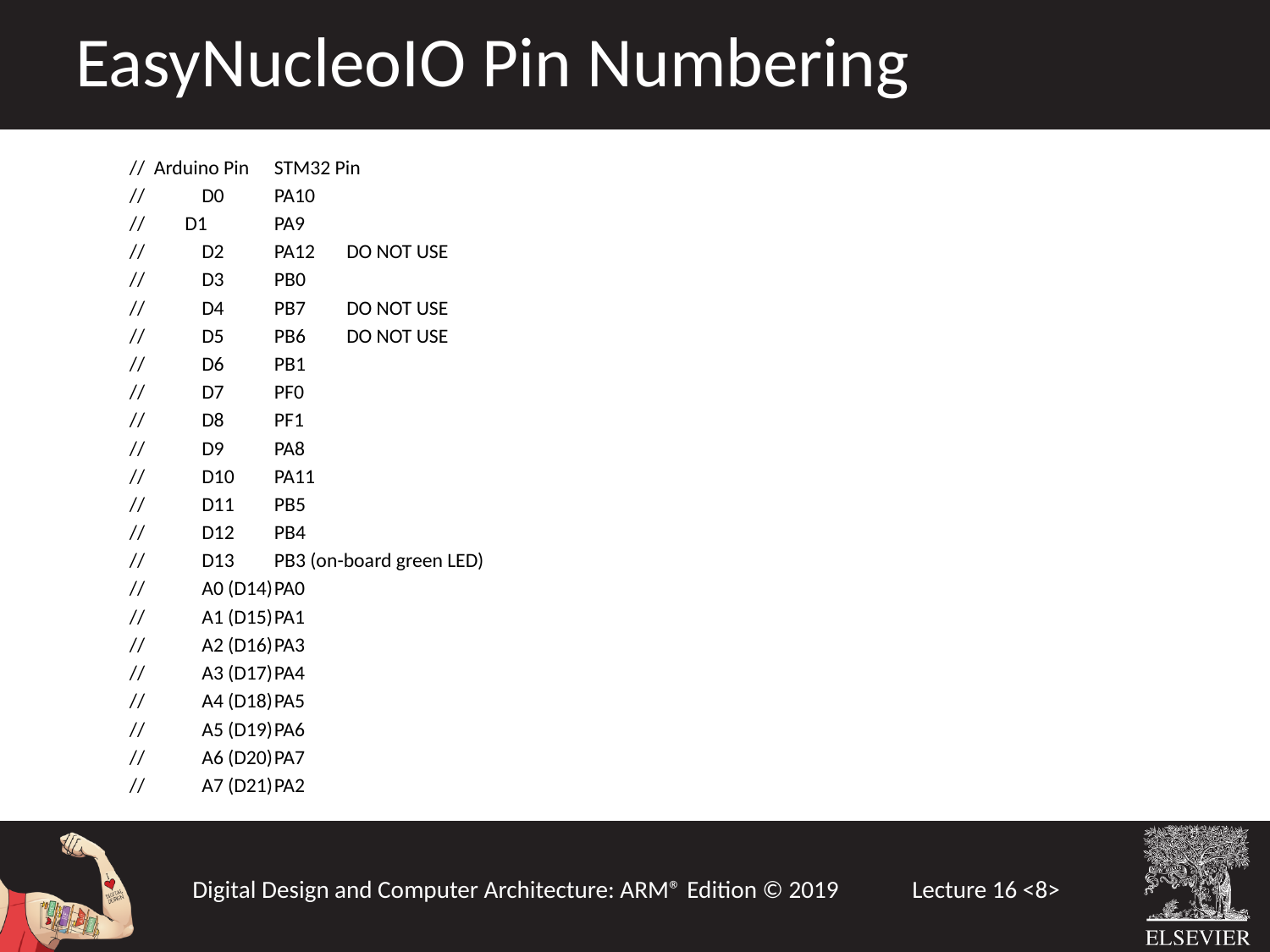

EasyNucleoIO Pin Numbering
//  Arduino Pin  	STM32 Pin
//	D0	PA10
//         D1	PA9
//	D2	PA12	DO NOT USE
//	D3	PB0
//	D4	PB7	DO NOT USE
//	D5	PB6	DO NOT USE
//	D6	PB1
//	D7	PF0
//	D8	PF1
//	D9	PA8
//	D10	PA11
//	D11	PB5
//	D12	PB4
//	D13	PB3 (on-board green LED)
//	A0 (D14)	PA0
//	A1 (D15)	PA1
//	A2 (D16)	PA3
//	A3 (D17)	PA4
//	A4 (D18)	PA5
//	A5 (D19)	PA6
//	A6 (D20)	PA7
//	A7 (D21)	PA2